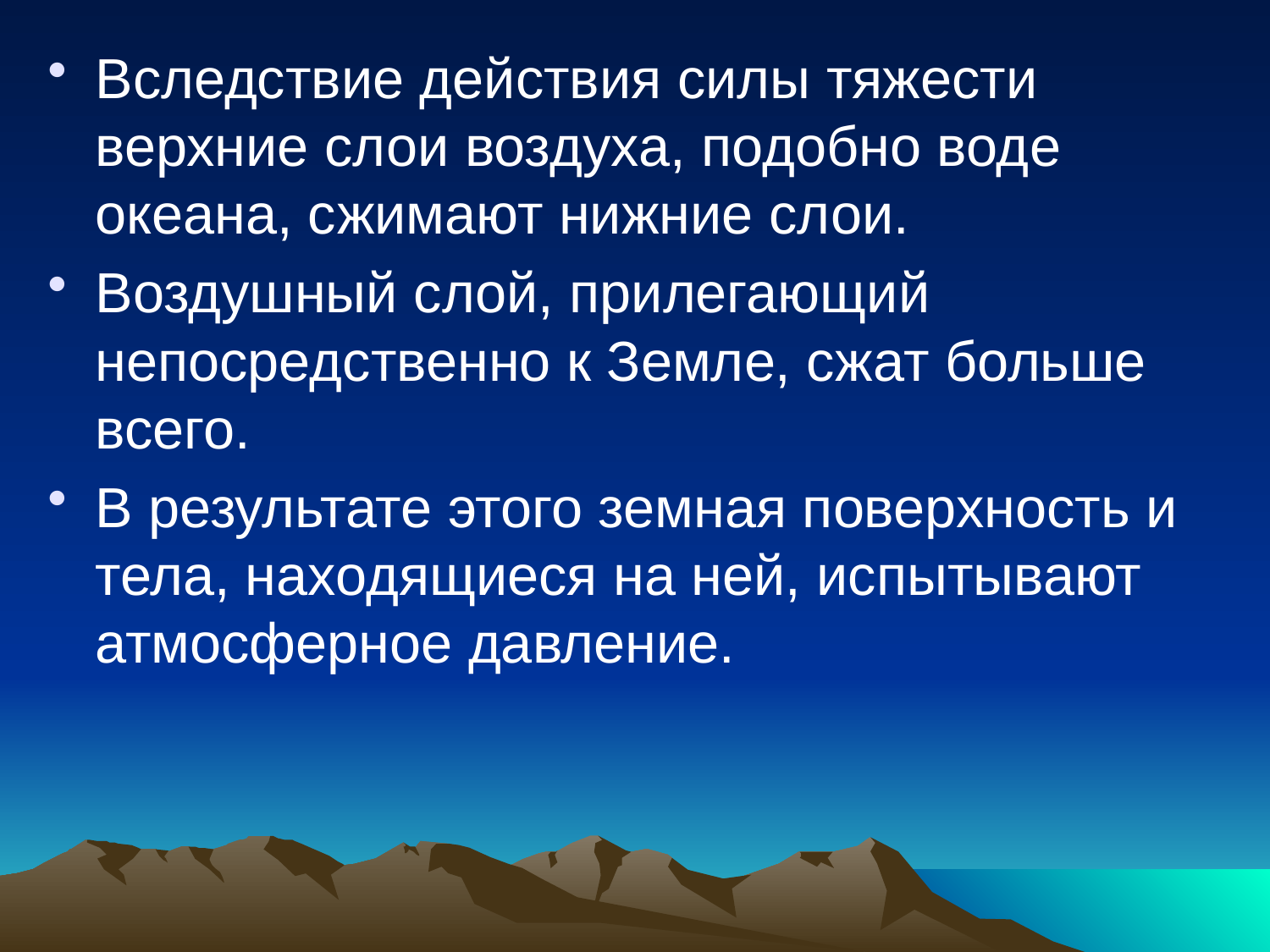

Вследствие действия силы тяжести верхние слои воздуха, подобно воде океана, сжимают нижние слои.
Воздушный слой, прилегающий непосредственно к Земле, сжат больше всего.
В результате этого земная поверхность и тела, находящиеся на ней, испытывают атмосферное давление.